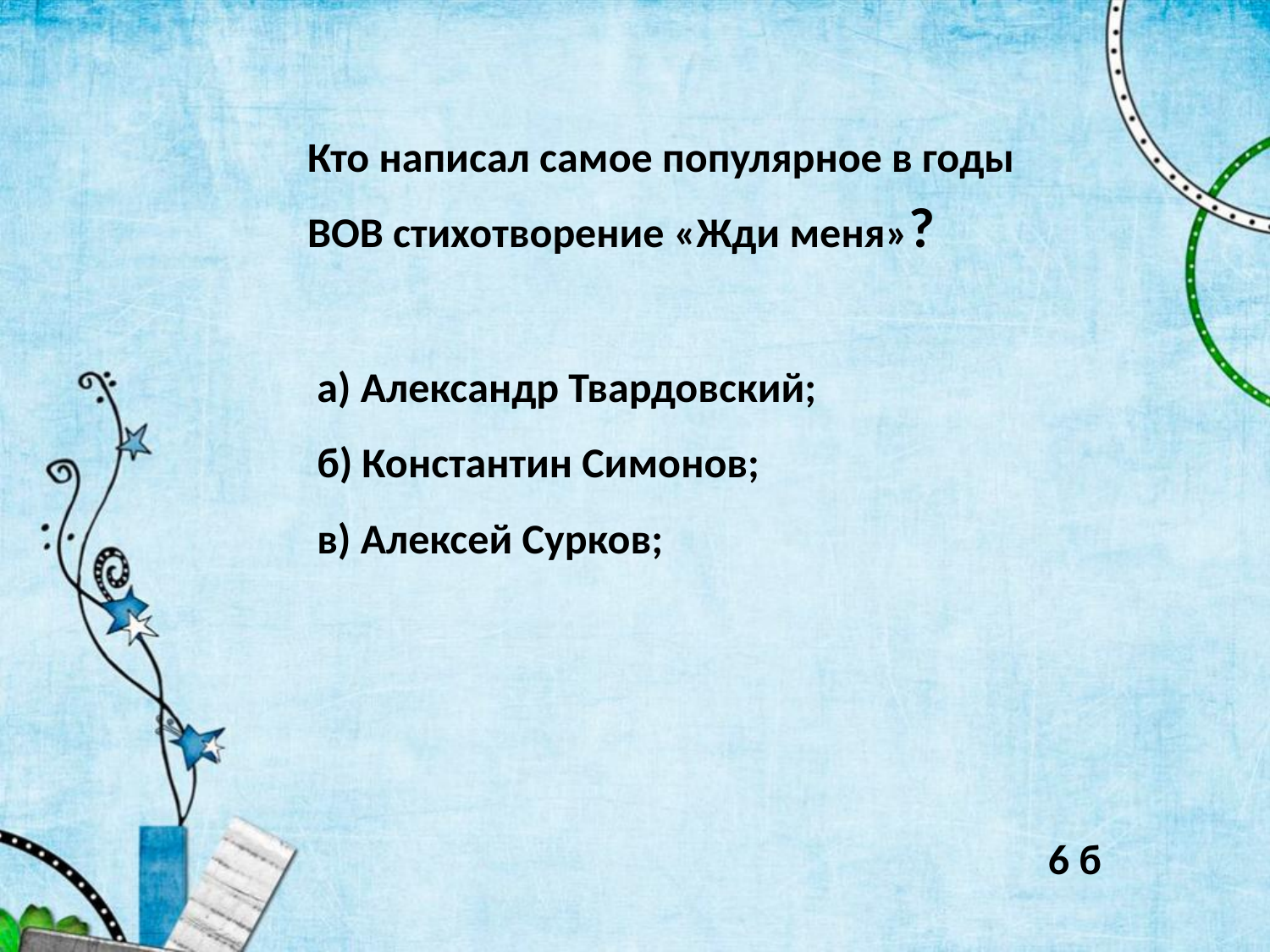

Кто написал самое популярное в годы ВОВ стихотворение «Жди меня»?

 а) Александр Твардовский;
 б) Константин Симонов;
 в) Алексей Сурков;

6 б